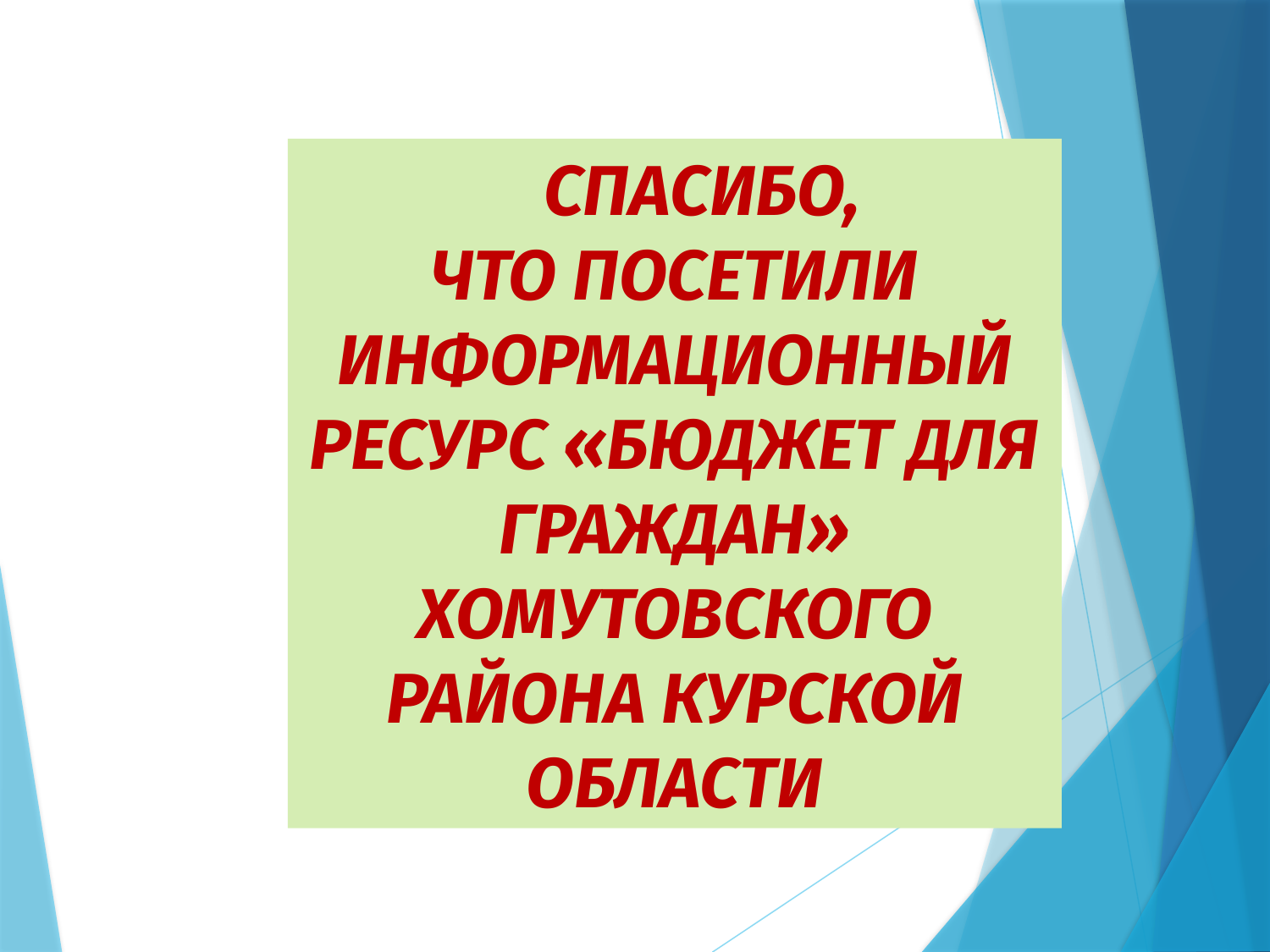

СПАСИБО,
ЧТО ПОСЕТИЛИ
ИНФОРМАЦИОННЫЙ РЕСУРС «БЮДЖЕТ ДЛЯ ГРАЖДАН» ХОМУТОВСКОГО РАЙОНА КУРСКОЙ ОБЛАСТИ